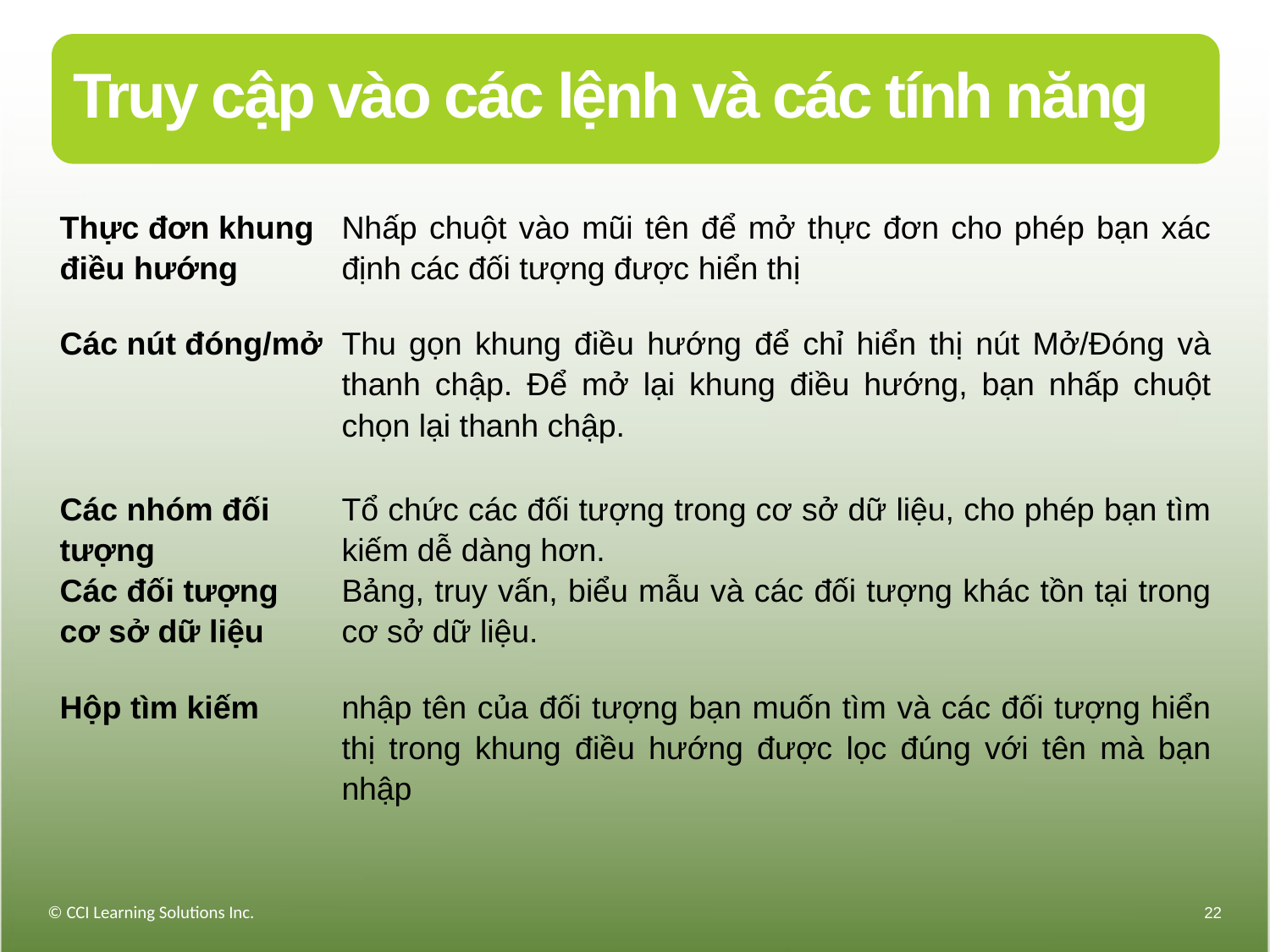

# Truy cập vào các lệnh và các tính năng
| Thực đơn khung điều hướng | Nhấp chuột vào mũi tên để mở thực đơn cho phép bạn xác định các đối tượng được hiển thị |
| --- | --- |
| Các nút đóng/mở | Thu gọn khung điều hướng để chỉ hiển thị nút Mở/Đóng và thanh chập. Để mở lại khung điều hướng, bạn nhấp chuột chọn lại thanh chập. |
| Các nhóm đối tượng | Tổ chức các đối tượng trong cơ sở dữ liệu, cho phép bạn tìm kiếm dễ dàng hơn. |
| Các đối tượng cơ sở dữ liệu | Bảng, truy vấn, biểu mẫu và các đối tượng khác tồn tại trong cơ sở dữ liệu. |
| Hộp tìm kiếm | nhập tên của đối tượng bạn muốn tìm và các đối tượng hiển thị trong khung điều hướng được lọc đúng với tên mà bạn nhập |
© CCI Learning Solutions Inc.
22